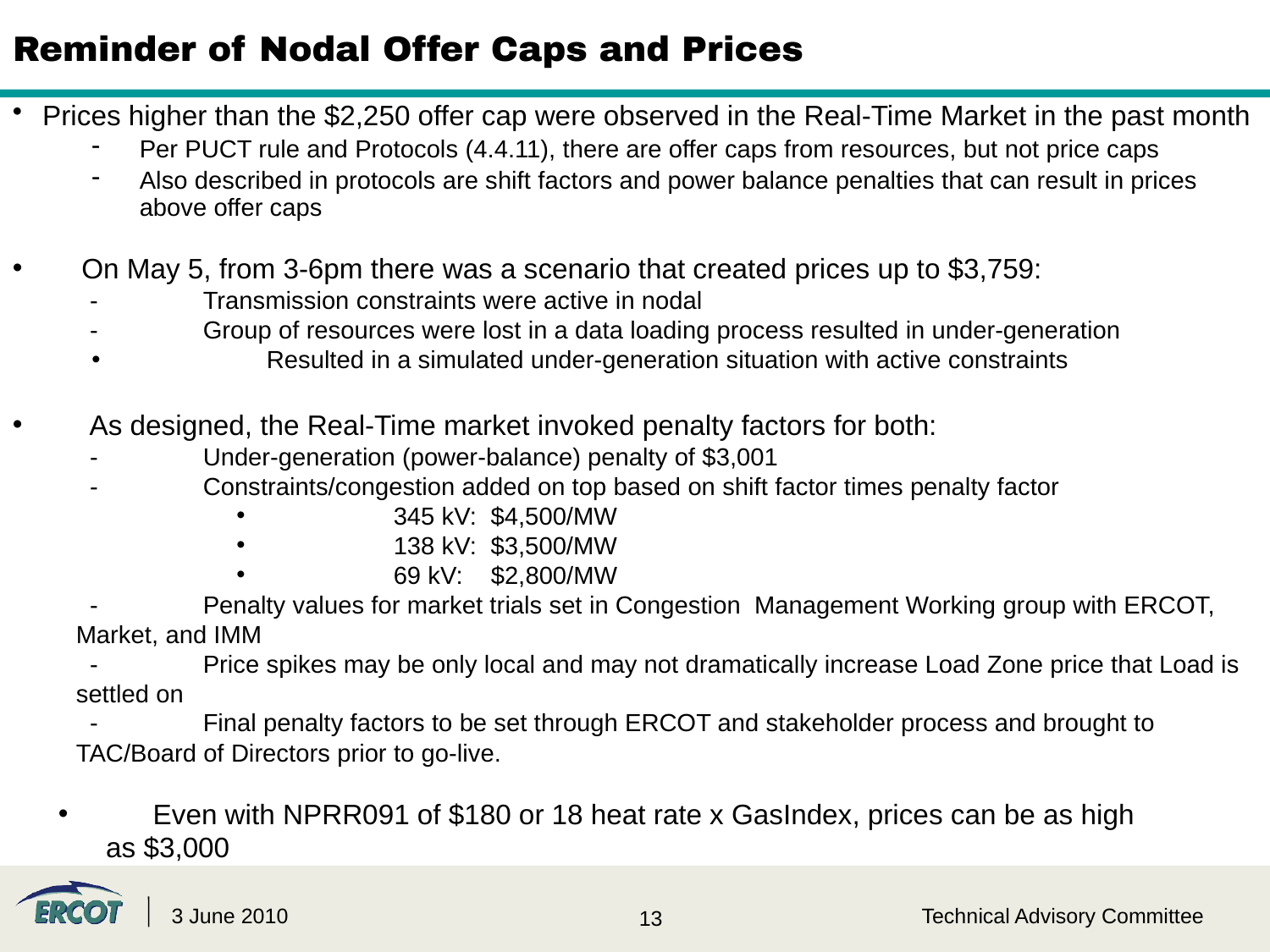

# Reminder of Nodal Offer Caps and Prices
Prices higher than the $2,250 offer cap were observed in the Real-Time Market in the past month
Per PUCT rule and Protocols (4.4.11), there are offer caps from resources, but not price caps
Also described in protocols are shift factors and power balance penalties that can result in prices above offer caps

     On May 5, from 3-6pm there was a scenario that created prices up to $3,759:
  -    	Transmission constraints were active in nodal
  -     	Group of resources were lost in a data loading process resulted in under-generation
     	Resulted in a simulated under-generation situation with active constraints

      As designed, the Real-Time market invoked penalty factors for both:
  -   	Under-generation (power-balance) penalty of $3,001
  -   	Constraints/congestion added on top based on shift factor times penalty factor
   	345 kV:  $4,500/MW
  	138 kV:  $3,500/MW
   	69 kV:    $2,800/MW
  -  	Penalty values for market trials set in Congestion  Management Working group with ERCOT, Market, and IMM
  -  	Price spikes may be only local and may not dramatically increase Load Zone price that Load is settled on
  -  	Final penalty factors to be set through ERCOT and stakeholder process and brought to TAC/Board of Directors prior to go-live.

      Even with NPRR091 of $180 or 18 heat rate x GasIndex, prices can be as high as $3,000
3 June 2010
Technical Advisory Committee